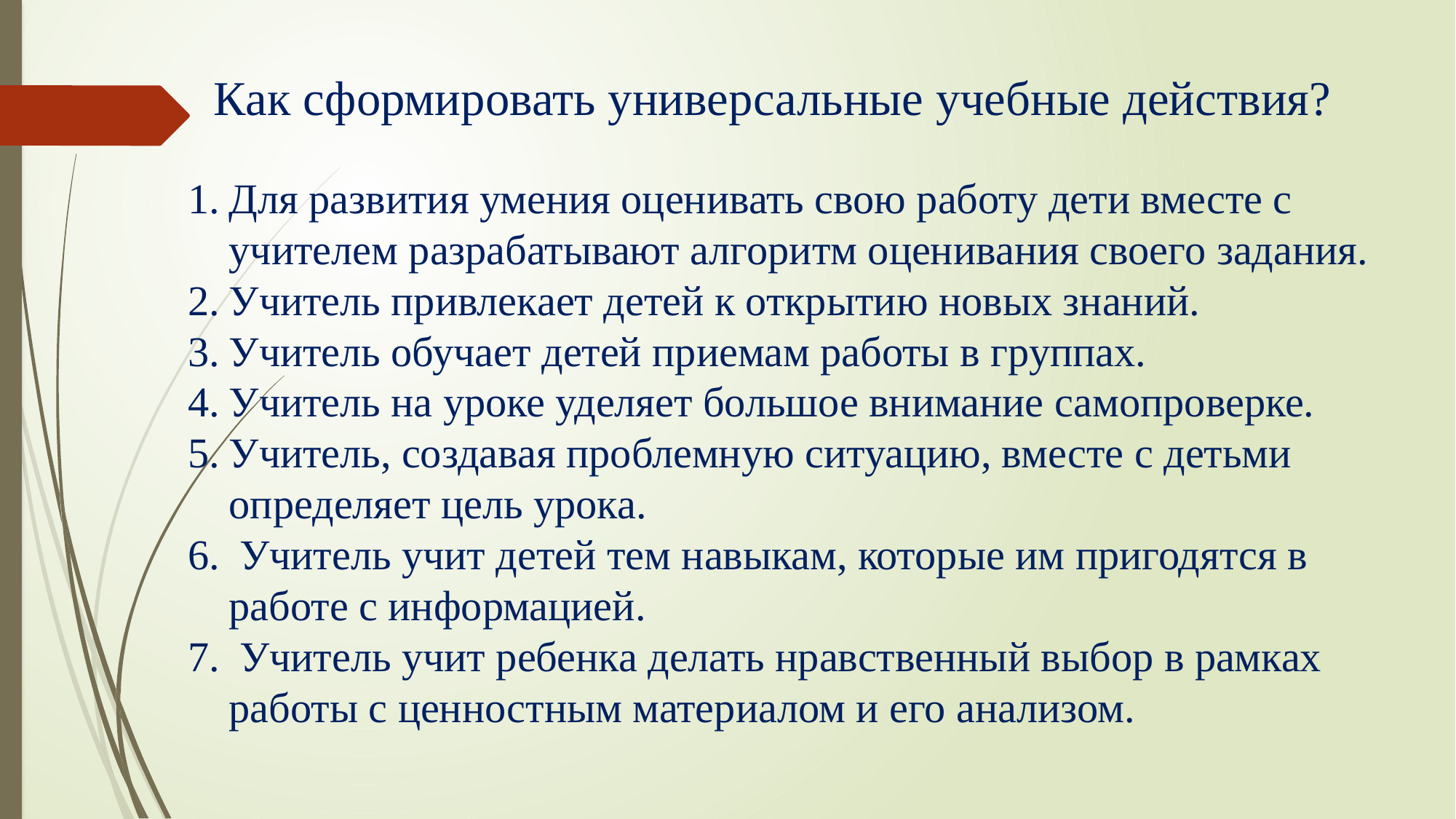

Как сформировать универсальные учебные действия?
Для развития умения оценивать свою работу дети вместе с учителем разрабатывают алгоритм оценивания своего задания.
Учитель привлекает детей к открытию новых знаний.
Учитель обучает детей приемам работы в группах.
Учитель на уроке уделяет большое внимание самопроверке.
Учитель, создавая проблемную ситуацию, вместе с детьми определяет цель урока.
 Учитель учит детей тем навыкам, которые им пригодятся в работе с информацией.
 Учитель учит ребенка делать нравственный выбор в рамках работы с ценностным материалом и его анализом.